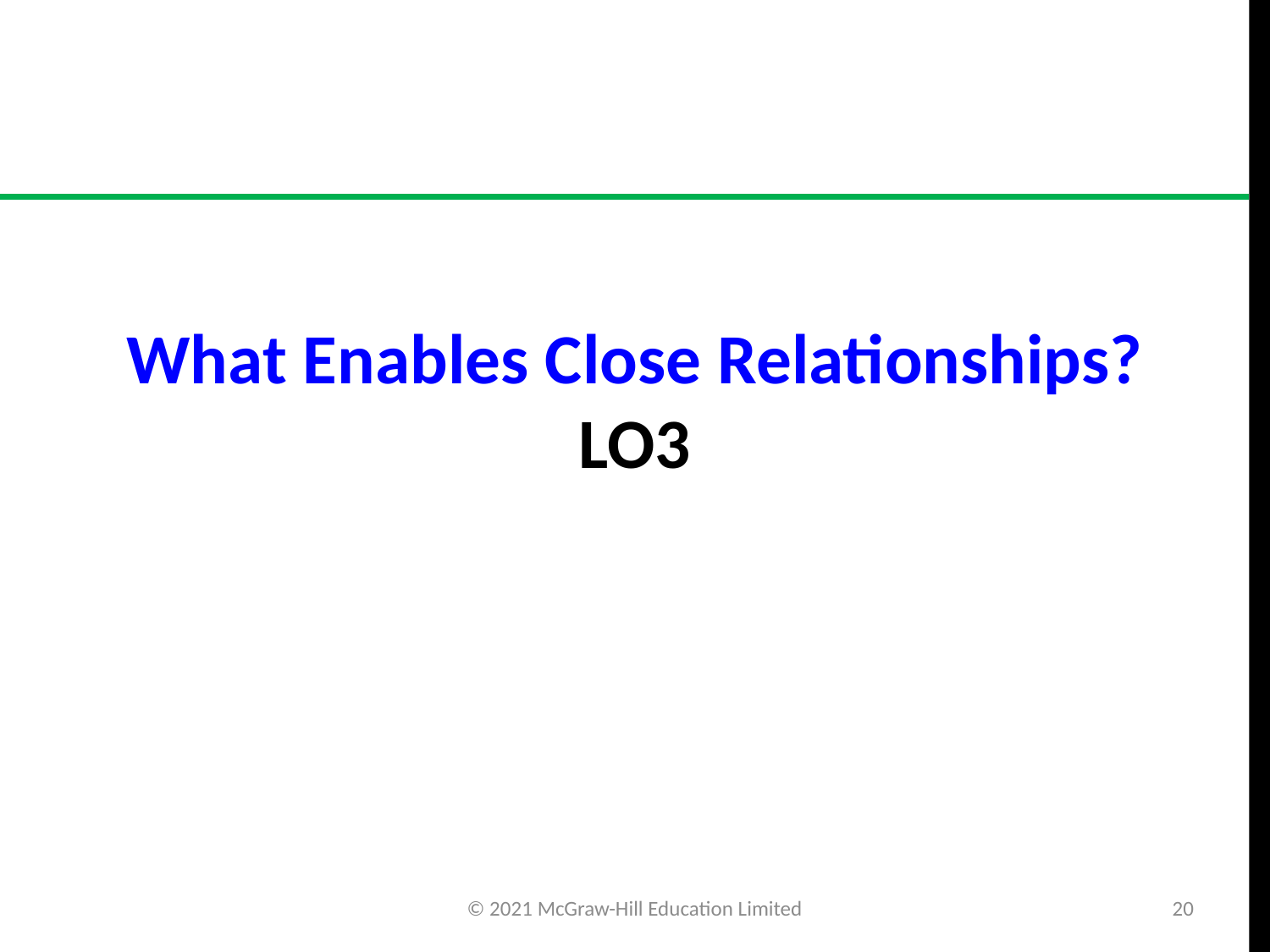

# What Enables Close Relationships? LO3

© 2021 McGraw-Hill Education Limited
20